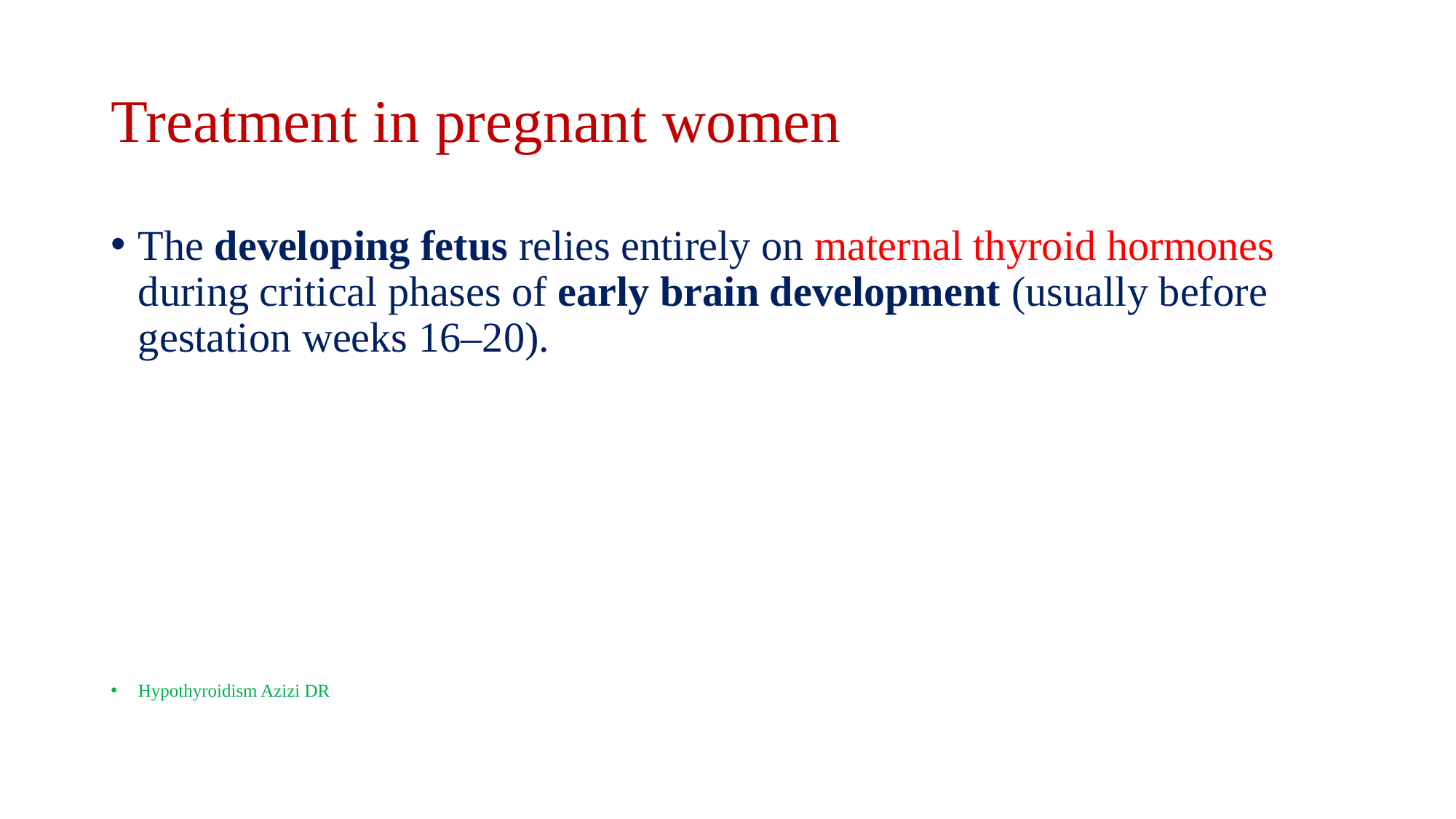

# Treatment in pregnant women
The developing fetus relies entirely on maternal thyroid hormones during critical phases of early brain development (usually before gestation weeks 16–20).

Hypothyroidism Azizi DR